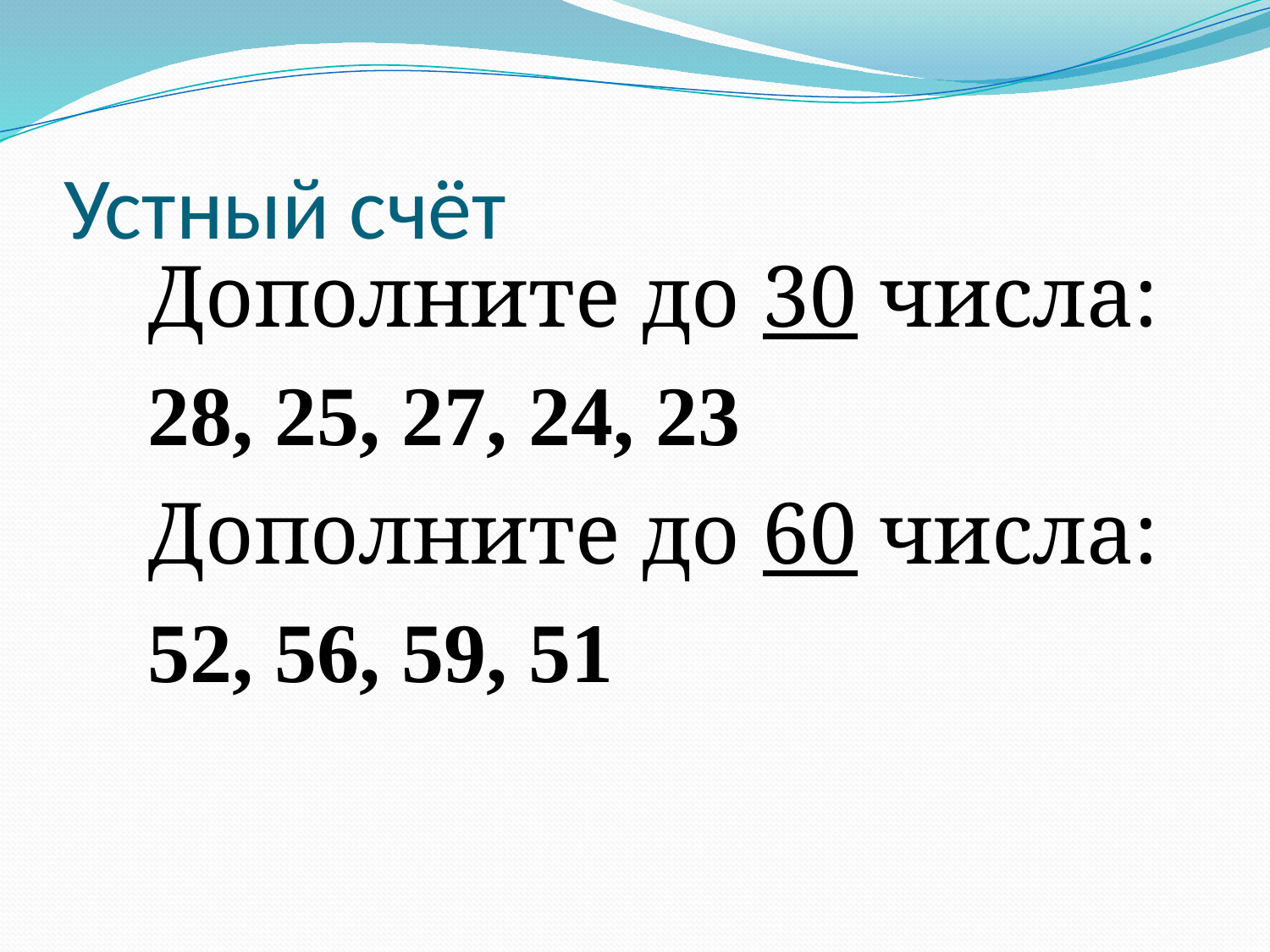

# Устный счёт
Дополните до 30 числа:
28, 25, 27, 24, 23
Дополните до 60 числа:
52, 56, 59, 51